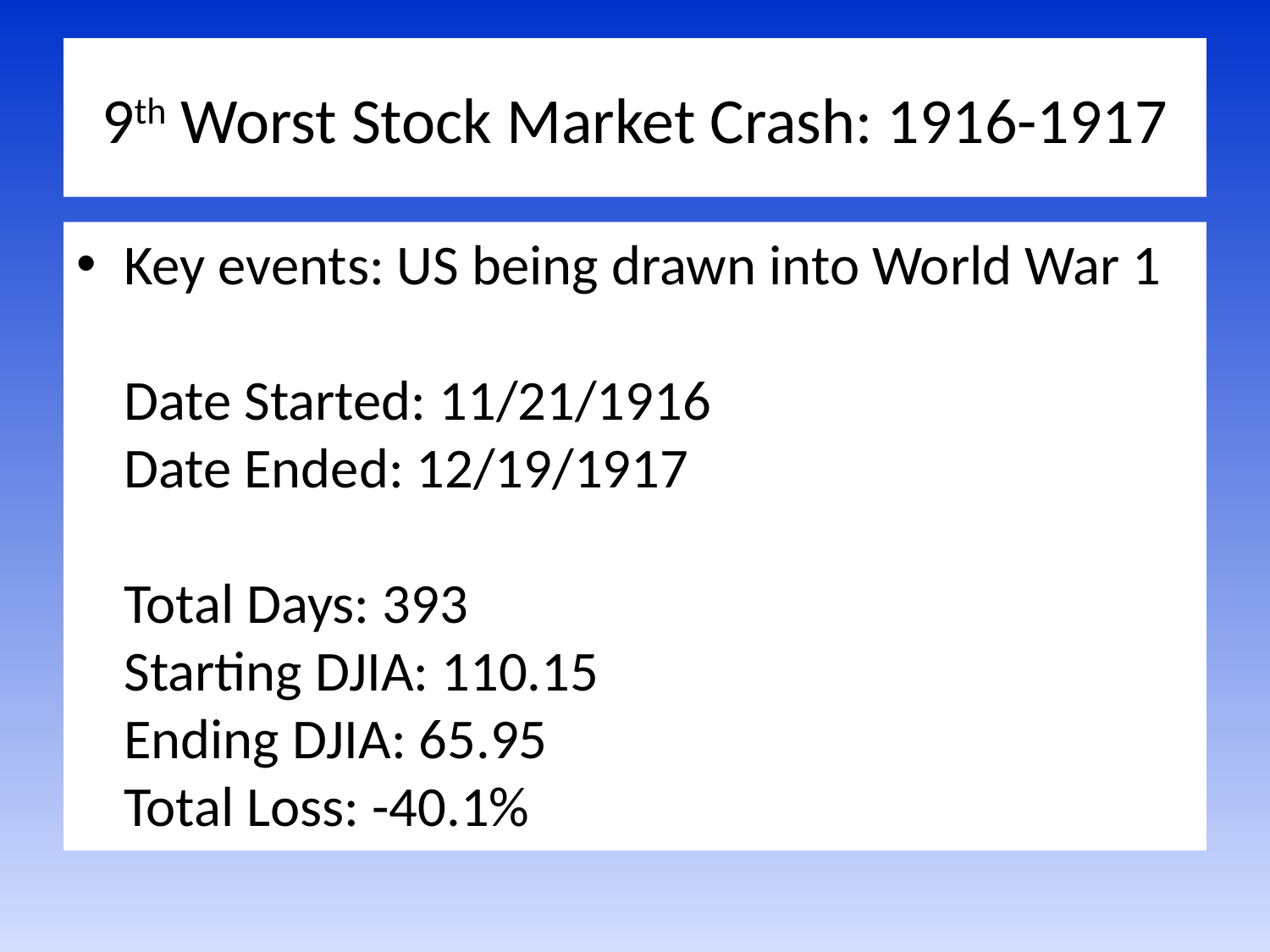

# 9th Worst Stock Market Crash: 1916-1917
Key events: US being drawn into World War 1
Date Started: 11/21/1916
Date Ended: 12/19/1917
Total Days: 393
Starting DJIA: 110.15
Ending DJIA: 65.95
Total Loss: -40.1%